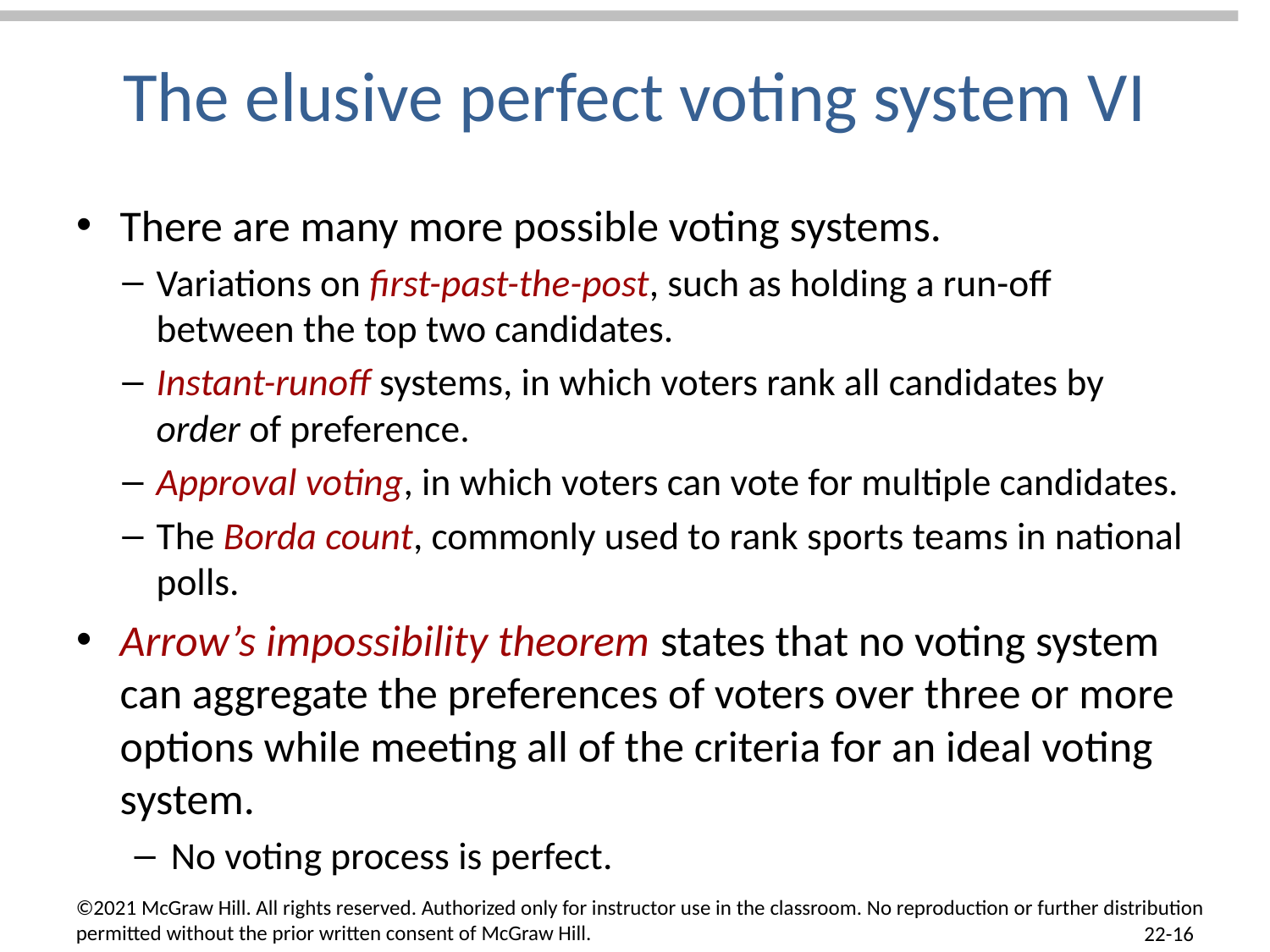

# The elusive perfect voting system VI
There are many more possible voting systems.
Variations on first-past-the-post, such as holding a run-off between the top two candidates.
Instant-runoff systems, in which voters rank all candidates by order of preference.
Approval voting, in which voters can vote for multiple candidates.
The Borda count, commonly used to rank sports teams in national polls.
Arrow’s impossibility theorem states that no voting system can aggregate the preferences of voters over three or more options while meeting all of the criteria for an ideal voting system.
No voting process is perfect.